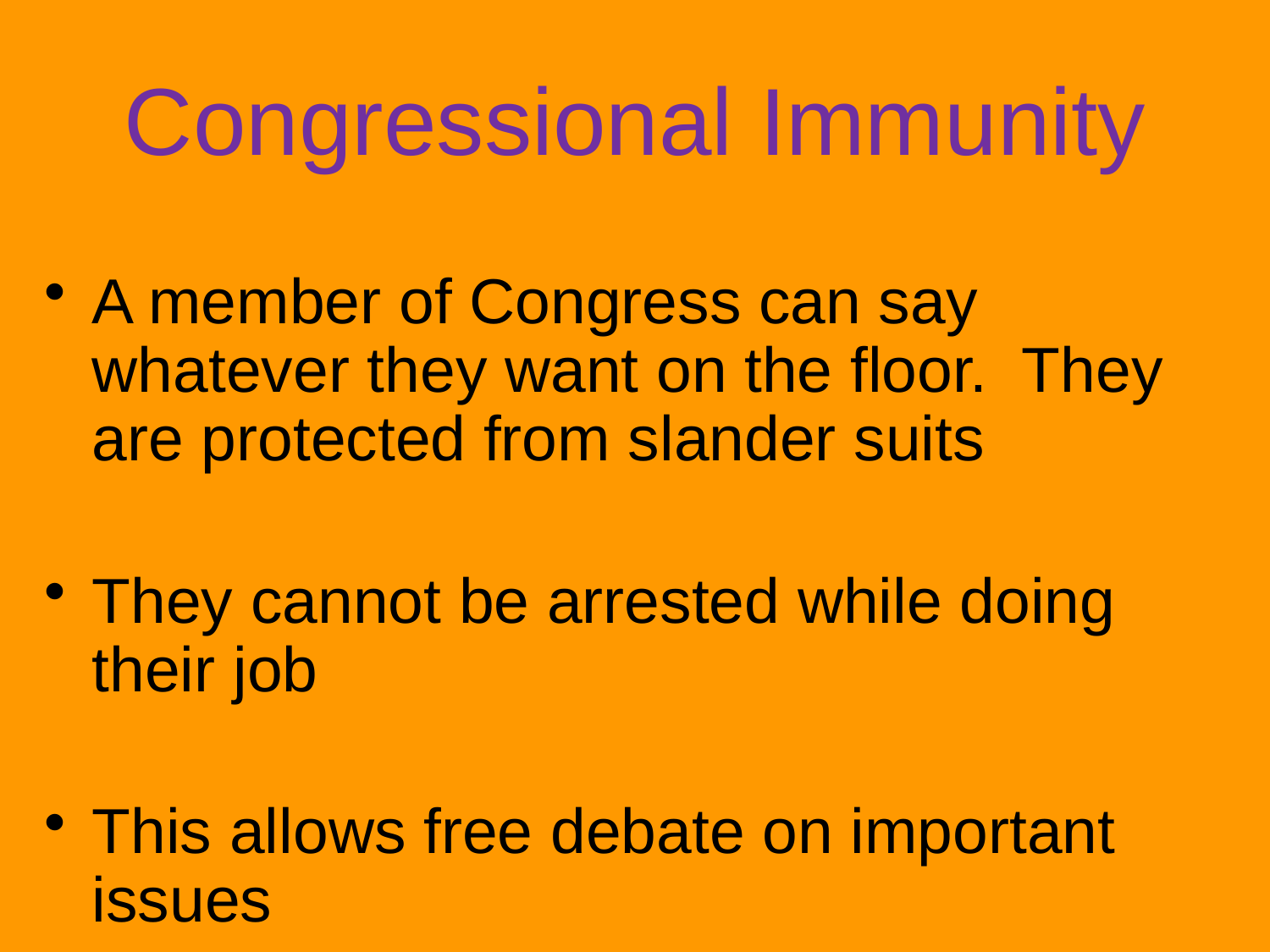

# Congressional Immunity

A member of Congress can say whatever they want on the floor.  They are protected from slander suits

They cannot be arrested while doing their job

This allows free debate on important issues